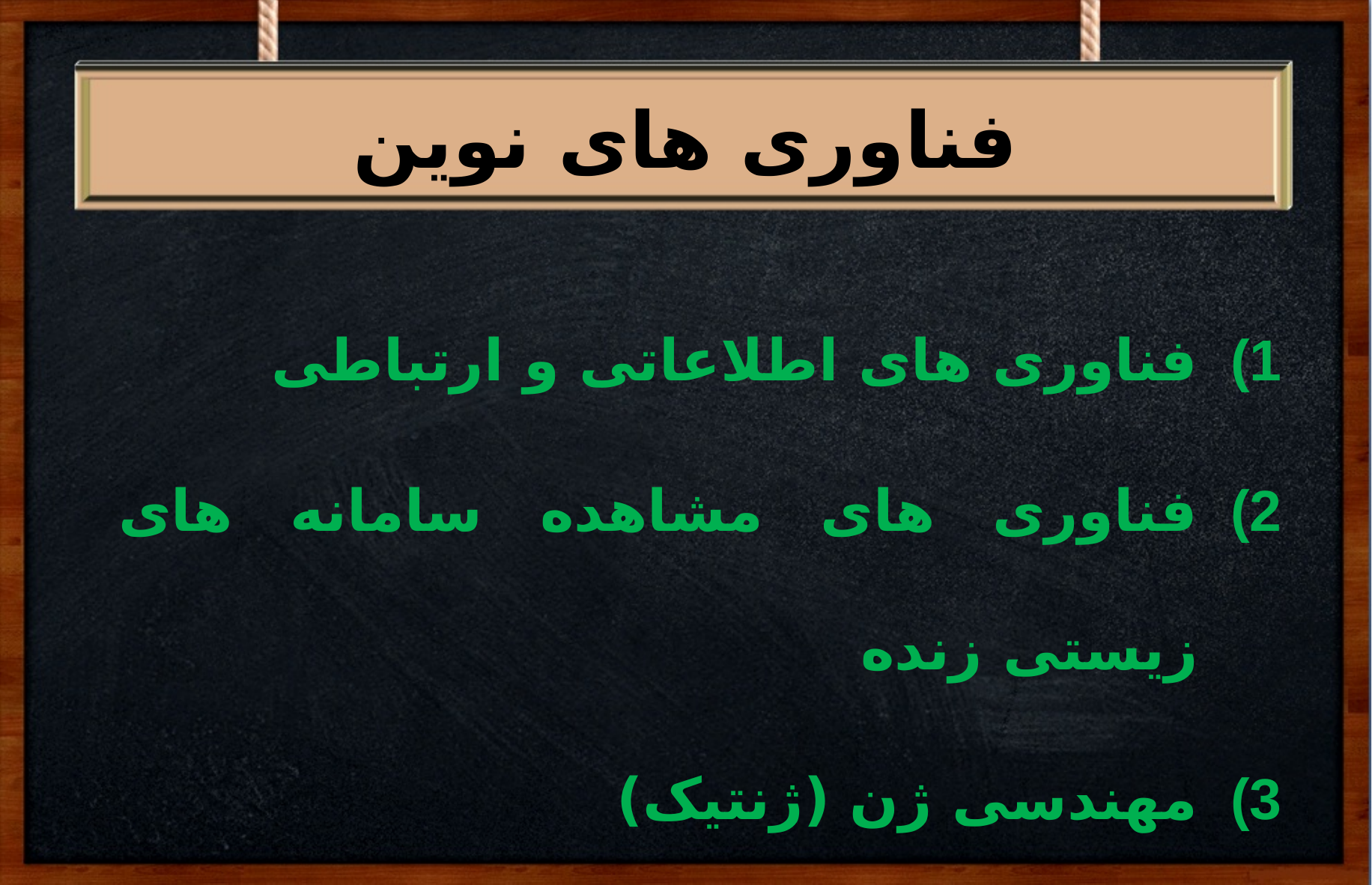

#
فناوری های نوین
فناوری های اطلاعاتی و ارتباطی
فناوری های مشاهده سامانه های زیستی زنده
مهندسی ژن (ژنتیک)